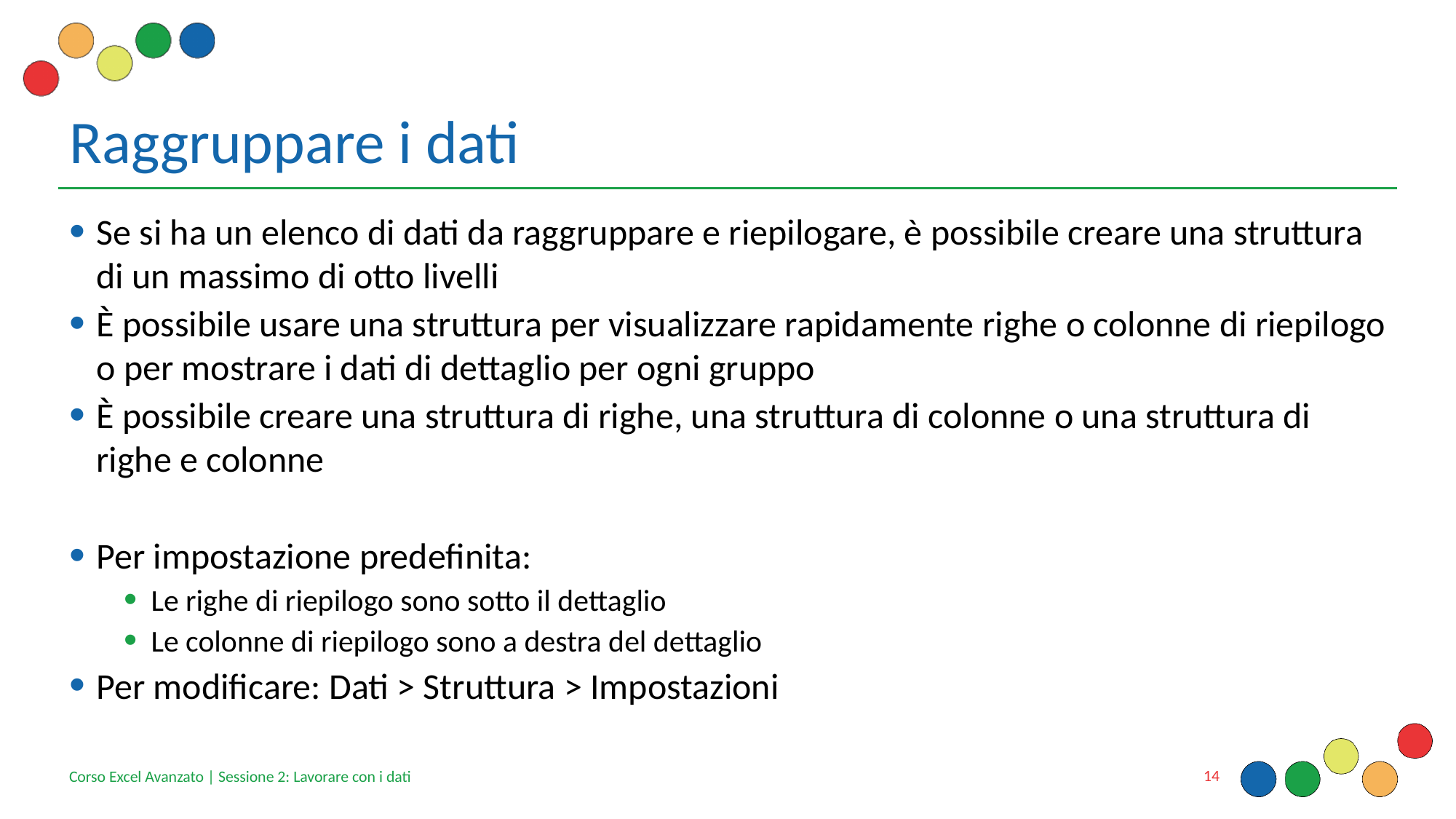

# Raggruppare i dati
Se si ha un elenco di dati da raggruppare e riepilogare, è possibile creare una struttura di un massimo di otto livelli
È possibile usare una struttura per visualizzare rapidamente righe o colonne di riepilogo o per mostrare i dati di dettaglio per ogni gruppo
È possibile creare una struttura di righe, una struttura di colonne o una struttura di righe e colonne

Per impostazione predefinita:
Le righe di riepilogo sono sotto il dettaglio
Le colonne di riepilogo sono a destra del dettaglio
Per modificare: Dati > Struttura > Impostazioni
14
Corso Excel Avanzato | Sessione 2: Lavorare con i dati